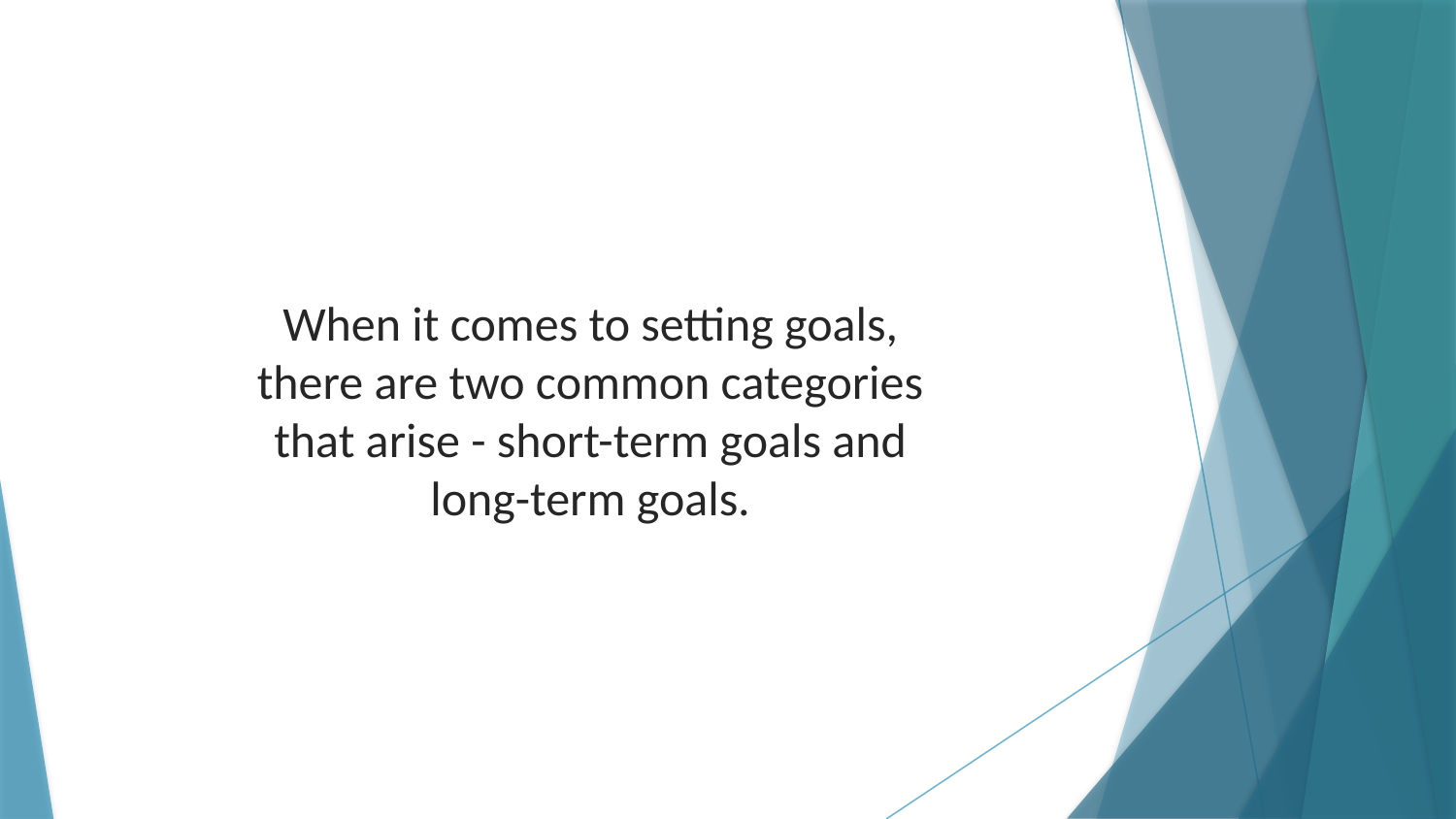

When it comes to setting goals, there are two common categories that arise - short-term goals and long-term goals.